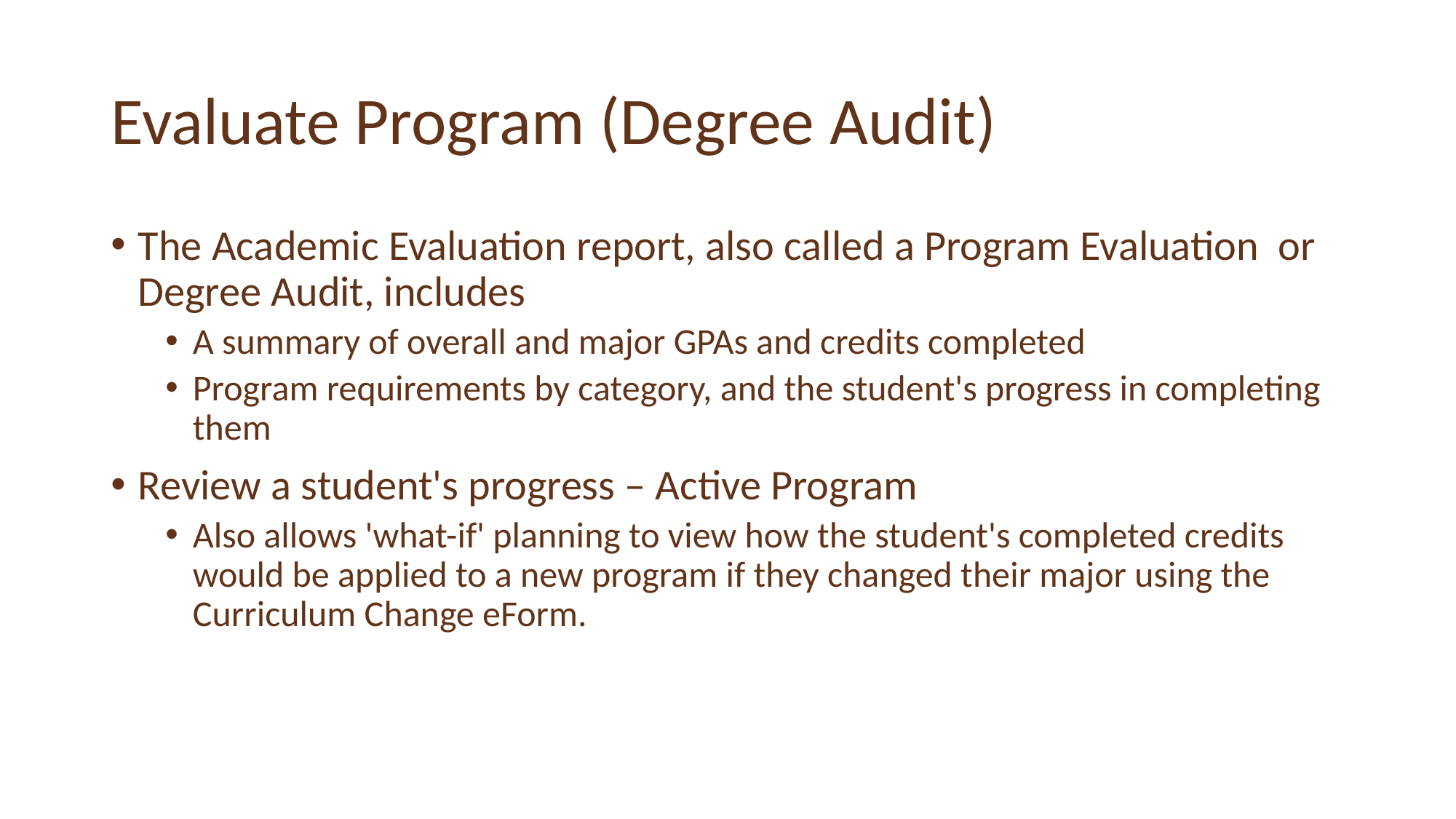

# Evaluate Program (Degree Audit)
The Academic Evaluation report, also called a Program Evaluation  or Degree Audit, includes
A summary of overall and major GPAs and credits completed
Program requirements by category, and the student's progress in completing them
Review a student's progress – Active Program
Also allows 'what-if' planning to view how the student's completed credits would be applied to a new program if they changed their major using the Curriculum Change eForm.